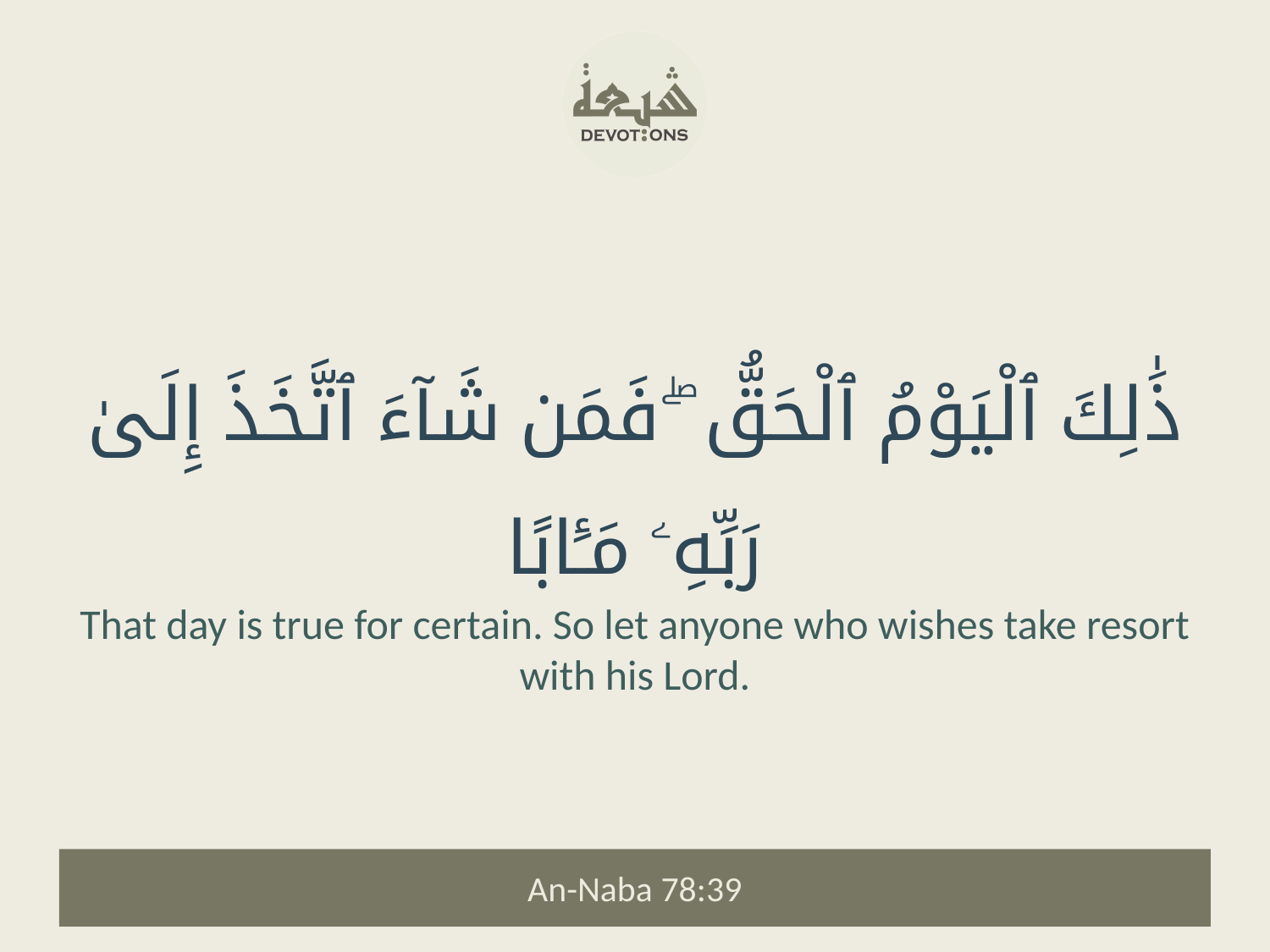

ذَٰلِكَ ٱلْيَوْمُ ٱلْحَقُّ ۖ فَمَن شَآءَ ٱتَّخَذَ إِلَىٰ رَبِّهِۦ مَـَٔابًا
That day is true for certain. So let anyone who wishes take resort with his Lord.
An-Naba 78:39